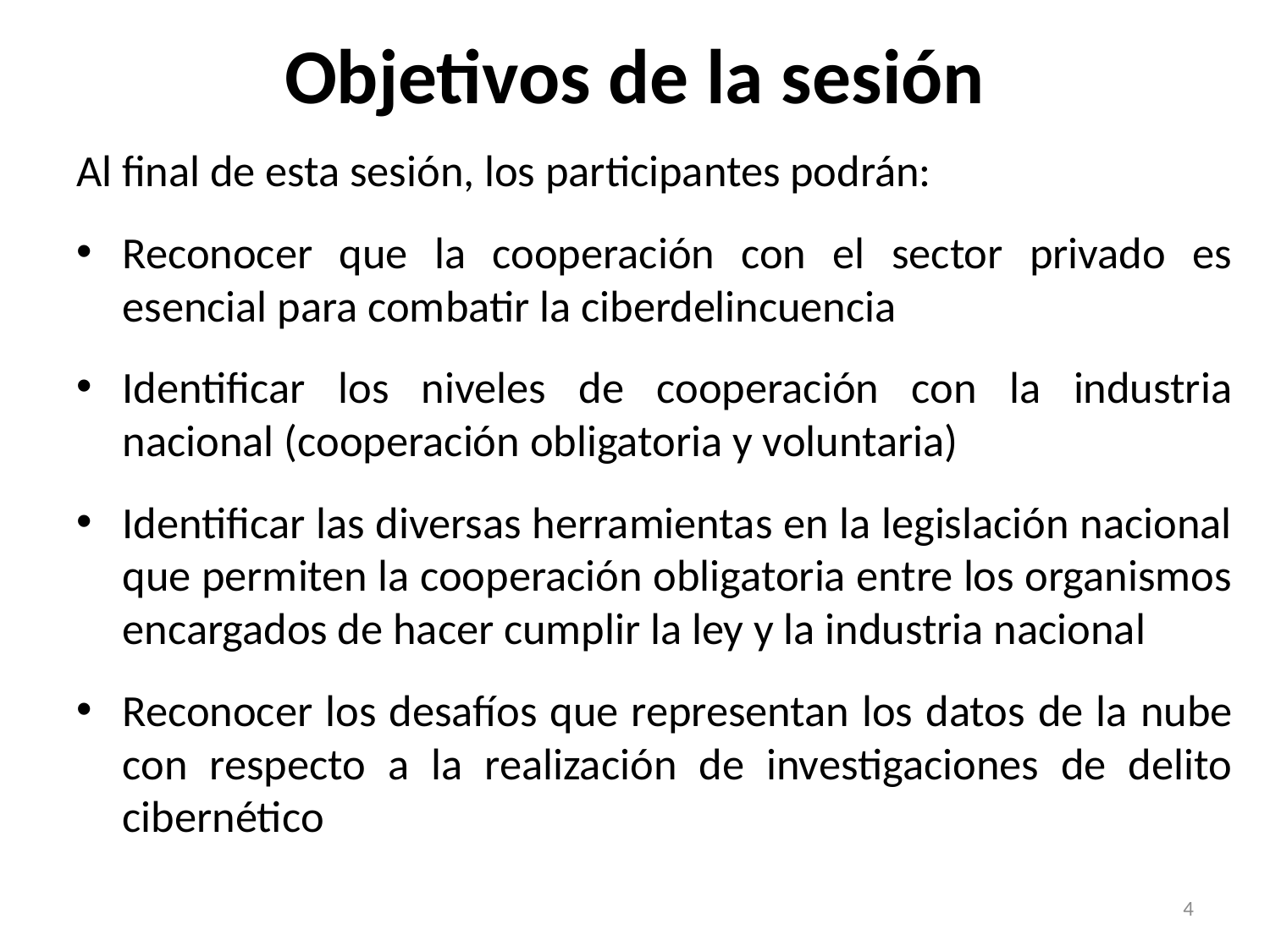

# Objetivos de la sesión
Al final de esta sesión, los participantes podrán:
Reconocer que la cooperación con el sector privado es esencial para combatir la ciberdelincuencia
Identificar los niveles de cooperación con la industria nacional (cooperación obligatoria y voluntaria)
Identificar las diversas herramientas en la legislación nacional que permiten la cooperación obligatoria entre los organismos encargados de hacer cumplir la ley y la industria nacional
Reconocer los desafíos que representan los datos de la nube con respecto a la realización de investigaciones de delito cibernético
4